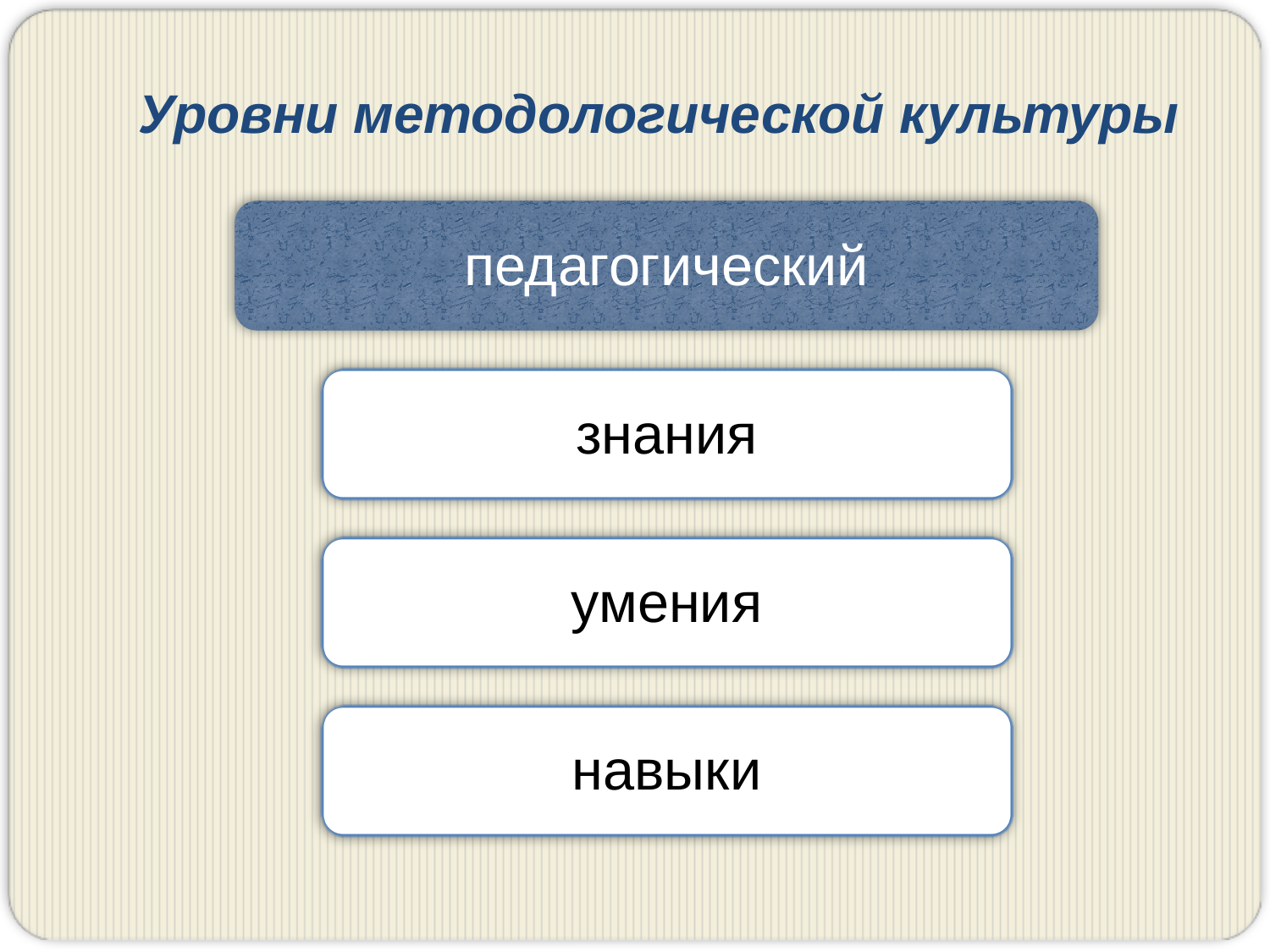

# Уровни методологической культуры
педагогический
знания
умения
знания
умения
навыки